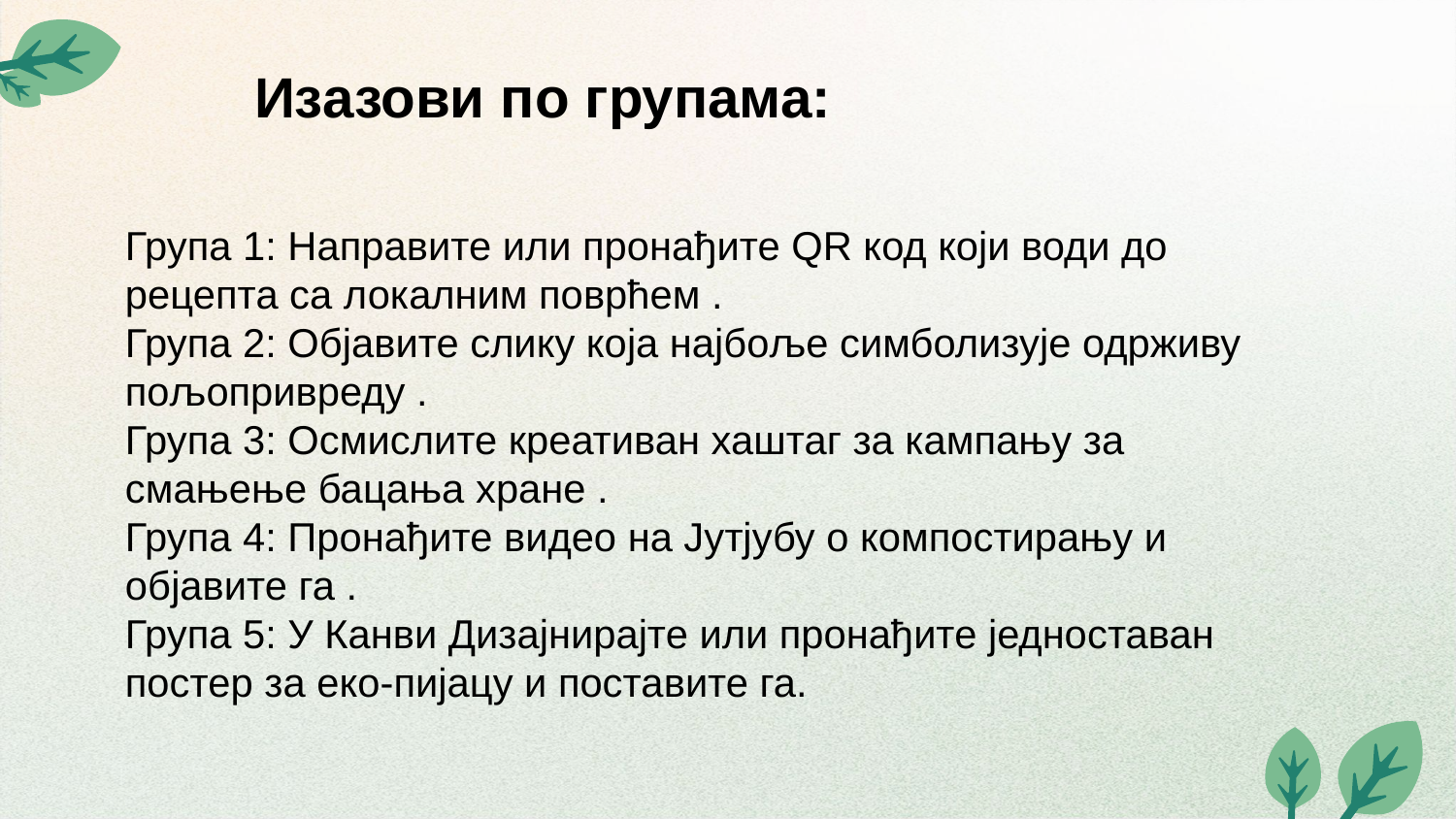

Изазови по групама:

Група 1: Направите или пронађите QR код који води до рецепта са локалним поврћем .
Група 2: Објавите слику која најбоље симболизује одрживу пољопривреду .
Група 3: Осмислите креативан хаштаг за кампању за смањење бацања хране .
Група 4: Пронађите видео на Јутјубу о компостирању и објавите га .
Група 5: У Канви Дизајнирајте или пронађите једноставан постер за еко-пијацу и поставите га.